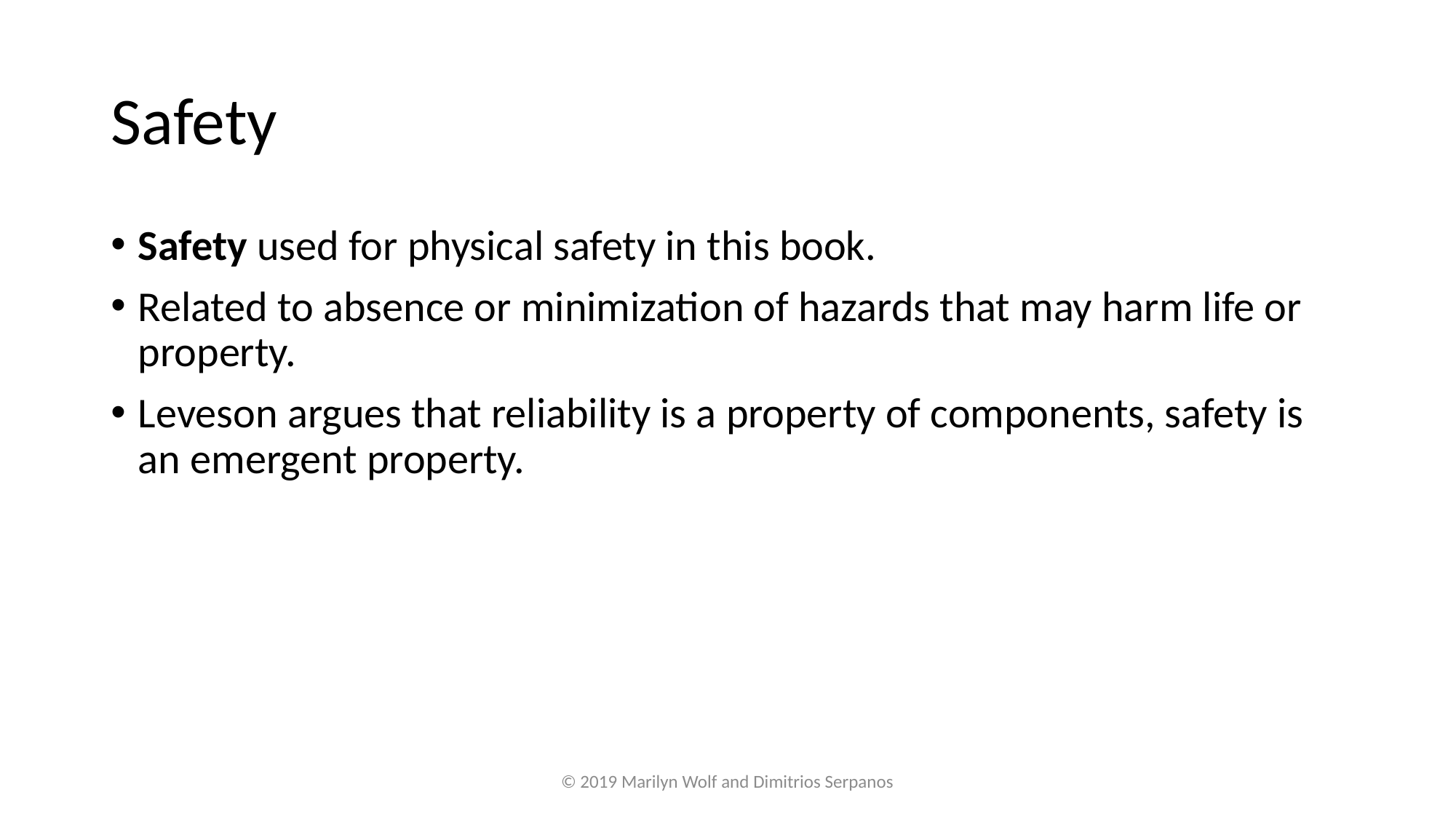

# Safety
Safety used for physical safety in this book.
Related to absence or minimization of hazards that may harm life or property.
Leveson argues that reliability is a property of components, safety is an emergent property.
© 2019 Marilyn Wolf and Dimitrios Serpanos